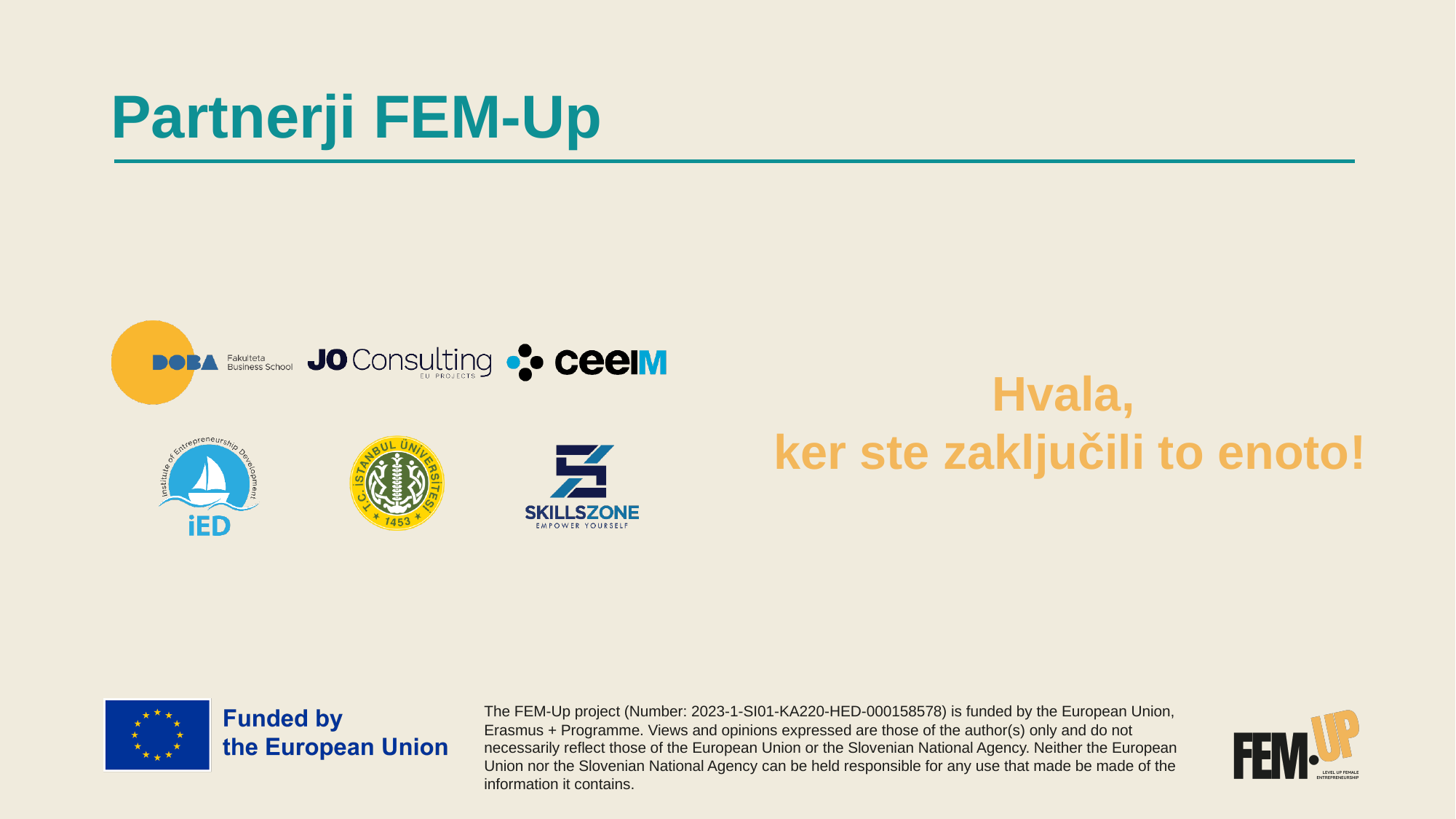

# Partnerji FEM-Up
Hvala,
ker ste zaključili to enoto!​